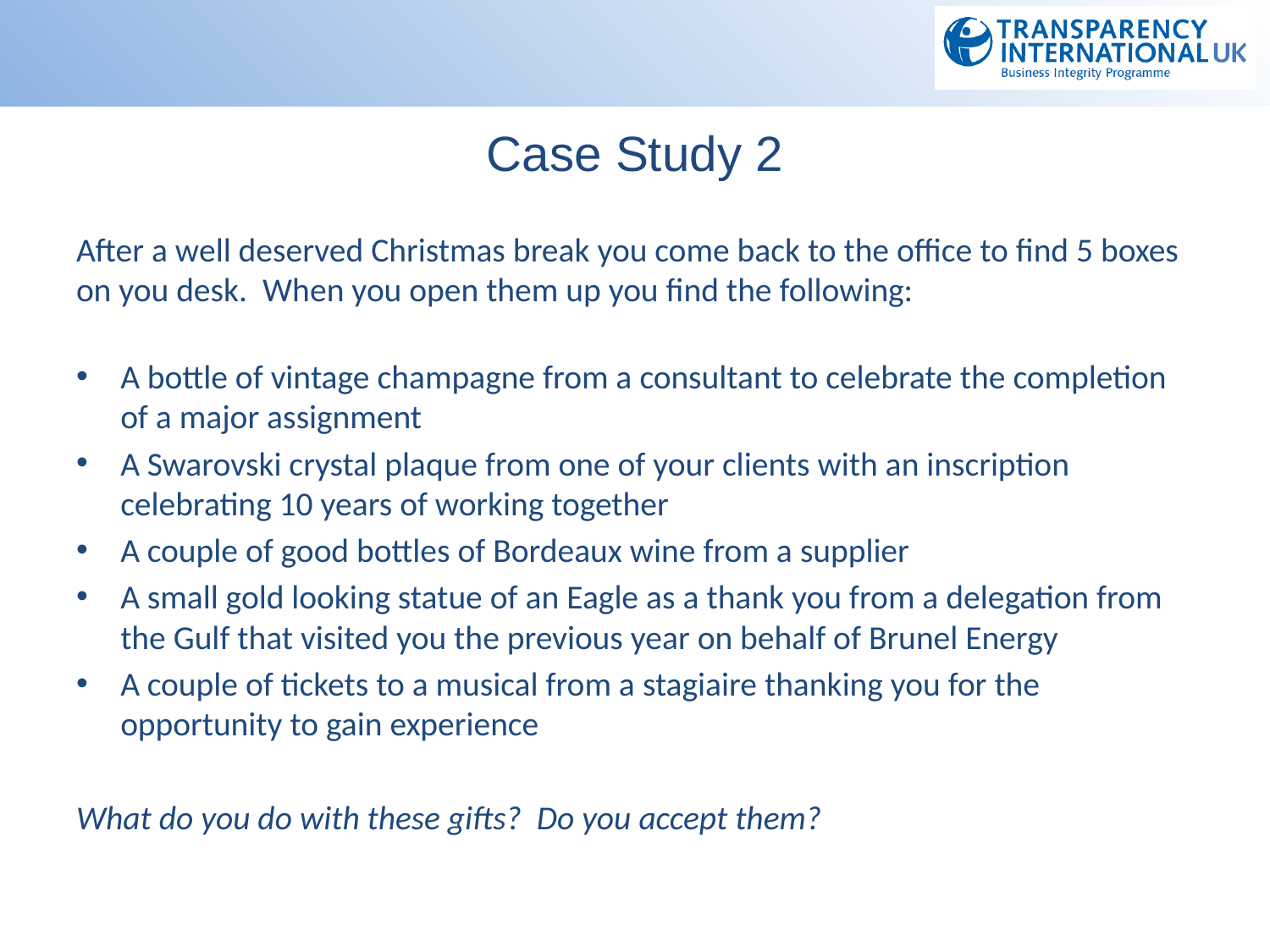

# Case Study 2
After a well deserved Christmas break you come back to the office to find 5 boxes on you desk.  When you open them up you find the following:
A bottle of vintage champagne from a consultant to celebrate the completion of a major assignment
A Swarovski crystal plaque from one of your clients with an inscription celebrating 10 years of working together
A couple of good bottles of Bordeaux wine from a supplier
A small gold looking statue of an Eagle as a thank you from a delegation from the Gulf that visited you the previous year on behalf of Brunel Energy
A couple of tickets to a musical from a stagiaire thanking you for the opportunity to gain experience

What do you do with these gifts?  Do you accept them?